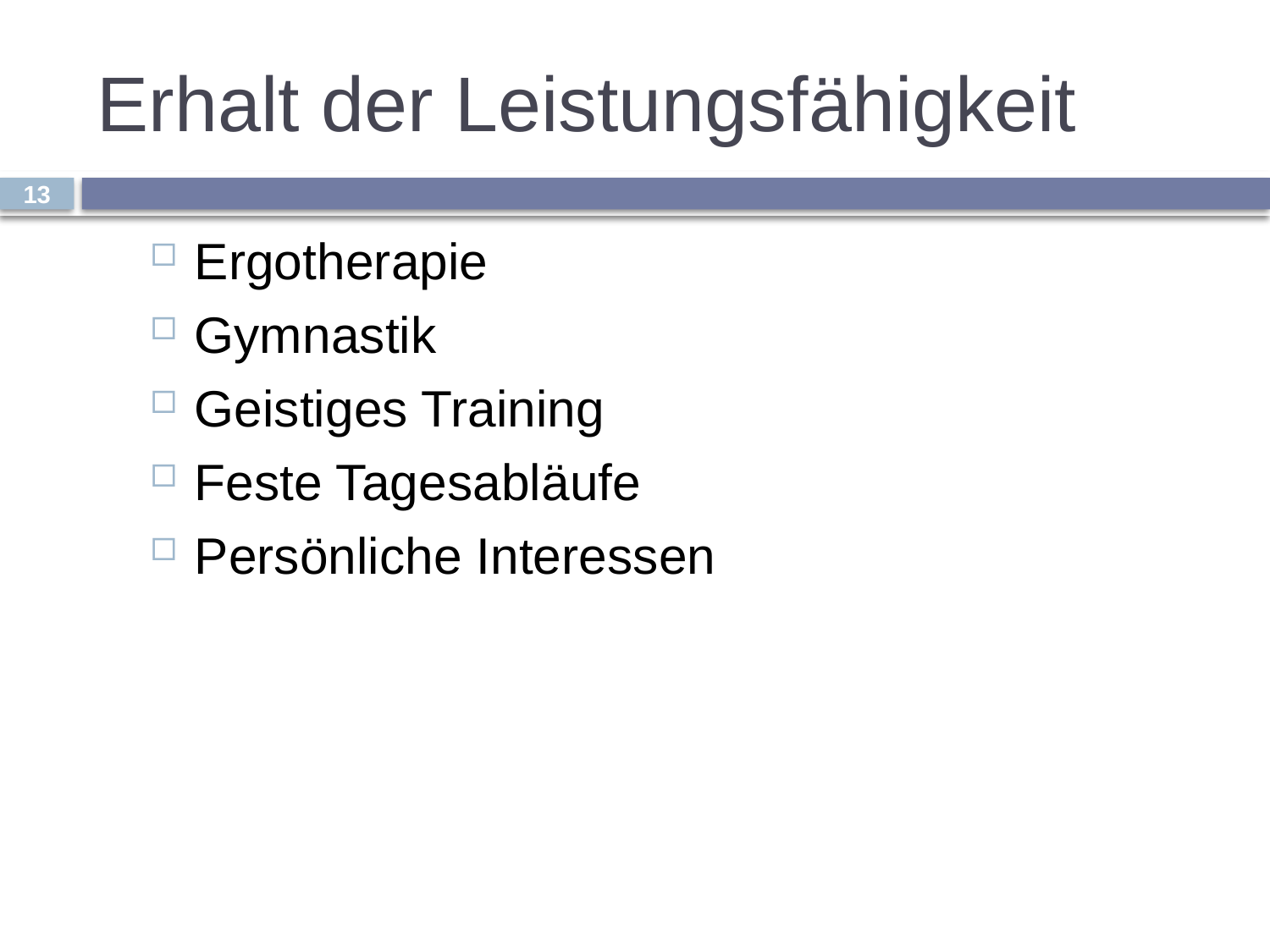

# Erhalt der Leistungsfähigkeit
13
Ergotherapie
Gymnastik
Geistiges Training
Feste Tagesabläufe
Persönliche Interessen